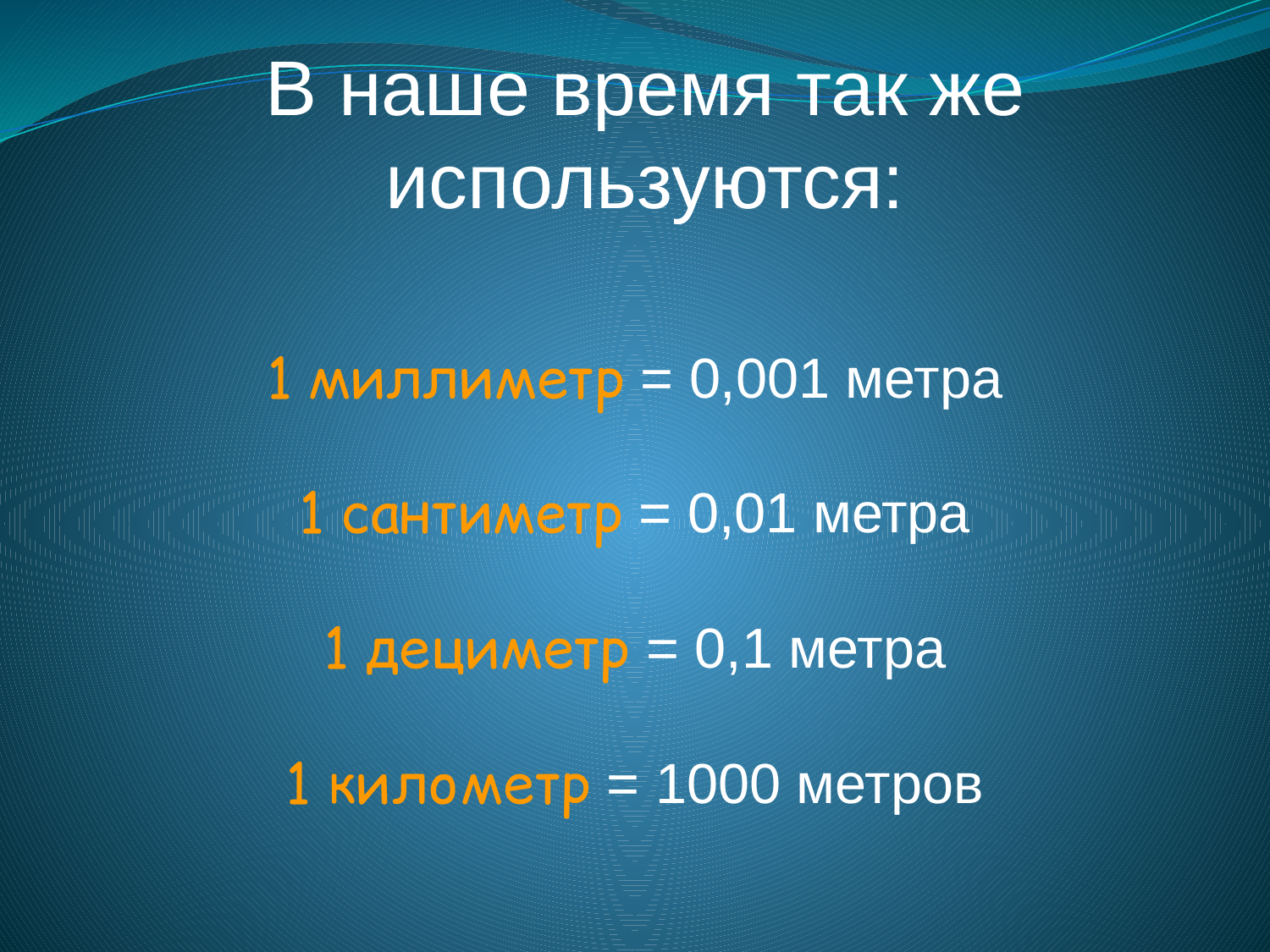

В наше время так же используются:
1 миллиметр = 0,001 метра

1 сантиметр = 0,01 метра

1 дециметр = 0,1 метра

1 километр = 1000 метров